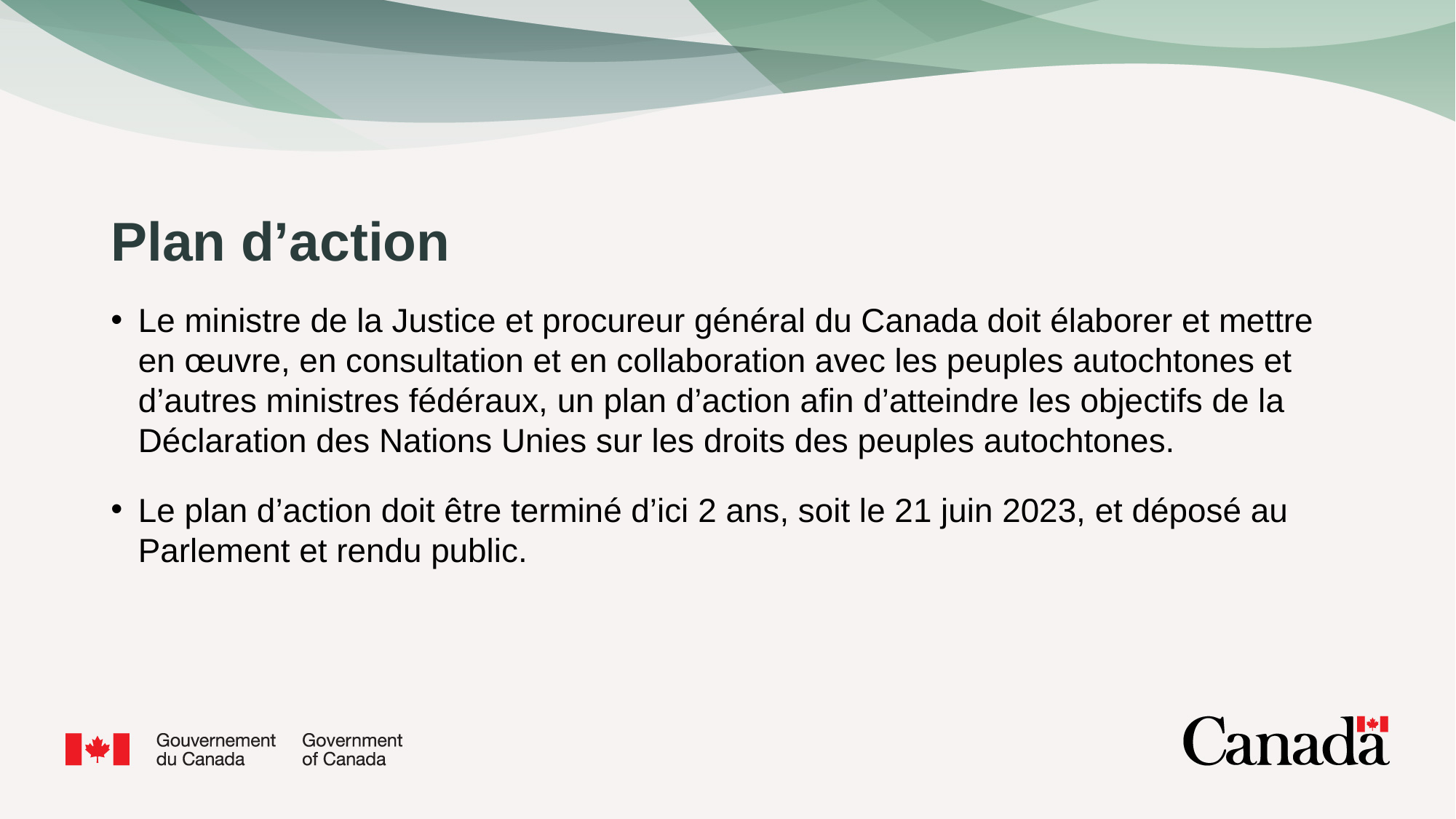

# Plan d’action
Le ministre de la Justice et procureur général du Canada doit élaborer et mettre en œuvre, en consultation et en collaboration avec les peuples autochtones et d’autres ministres fédéraux, un plan d’action afin d’atteindre les objectifs de la Déclaration des Nations Unies sur les droits des peuples autochtones.
Le plan d’action doit être terminé d’ici 2 ans, soit le 21 juin 2023, et déposé au Parlement et rendu public.